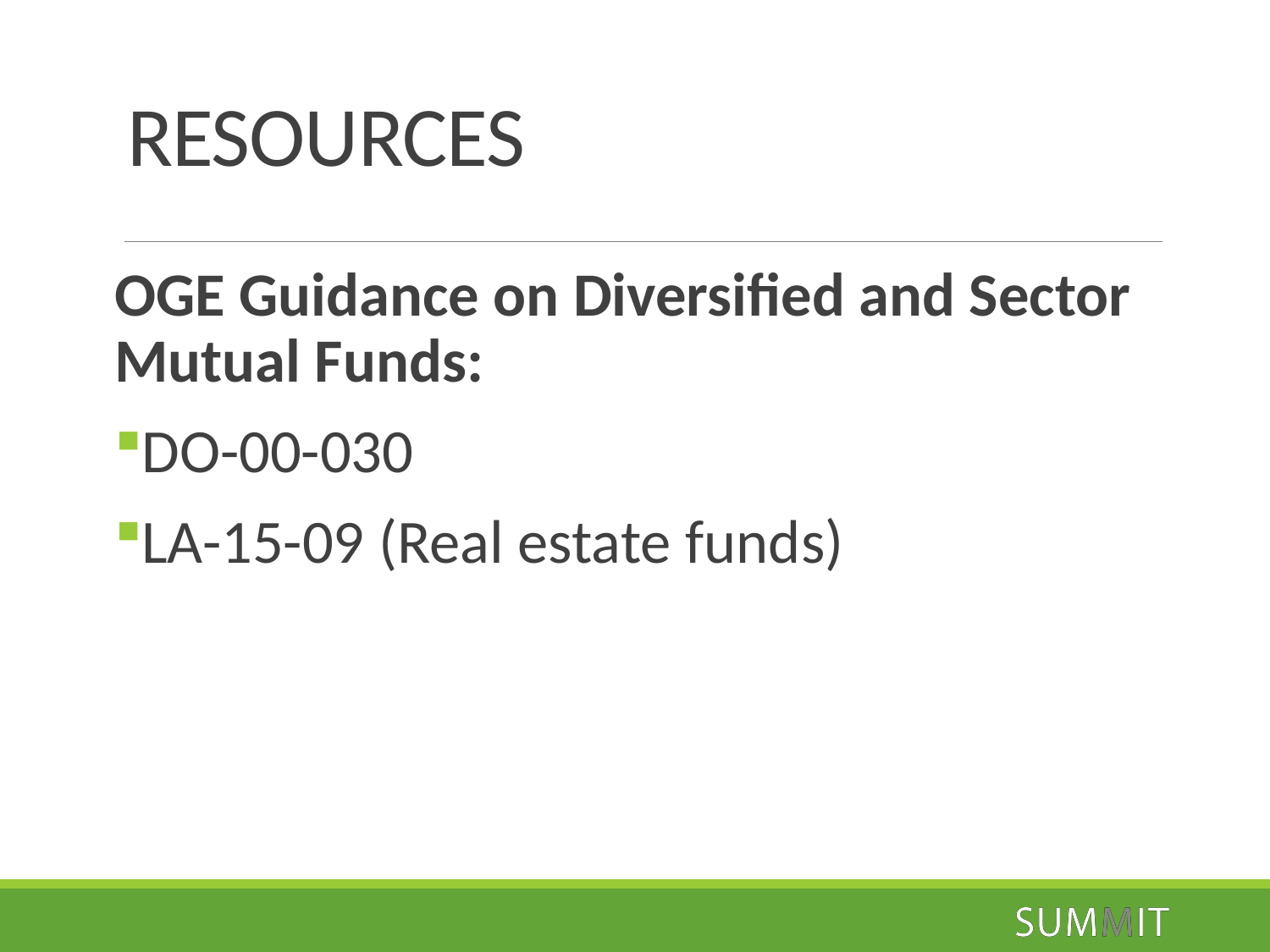

# RESOURCES
OGE Guidance on Diversified and Sector Mutual Funds:
DO-00-030
LA-15-09 (Real estate funds)